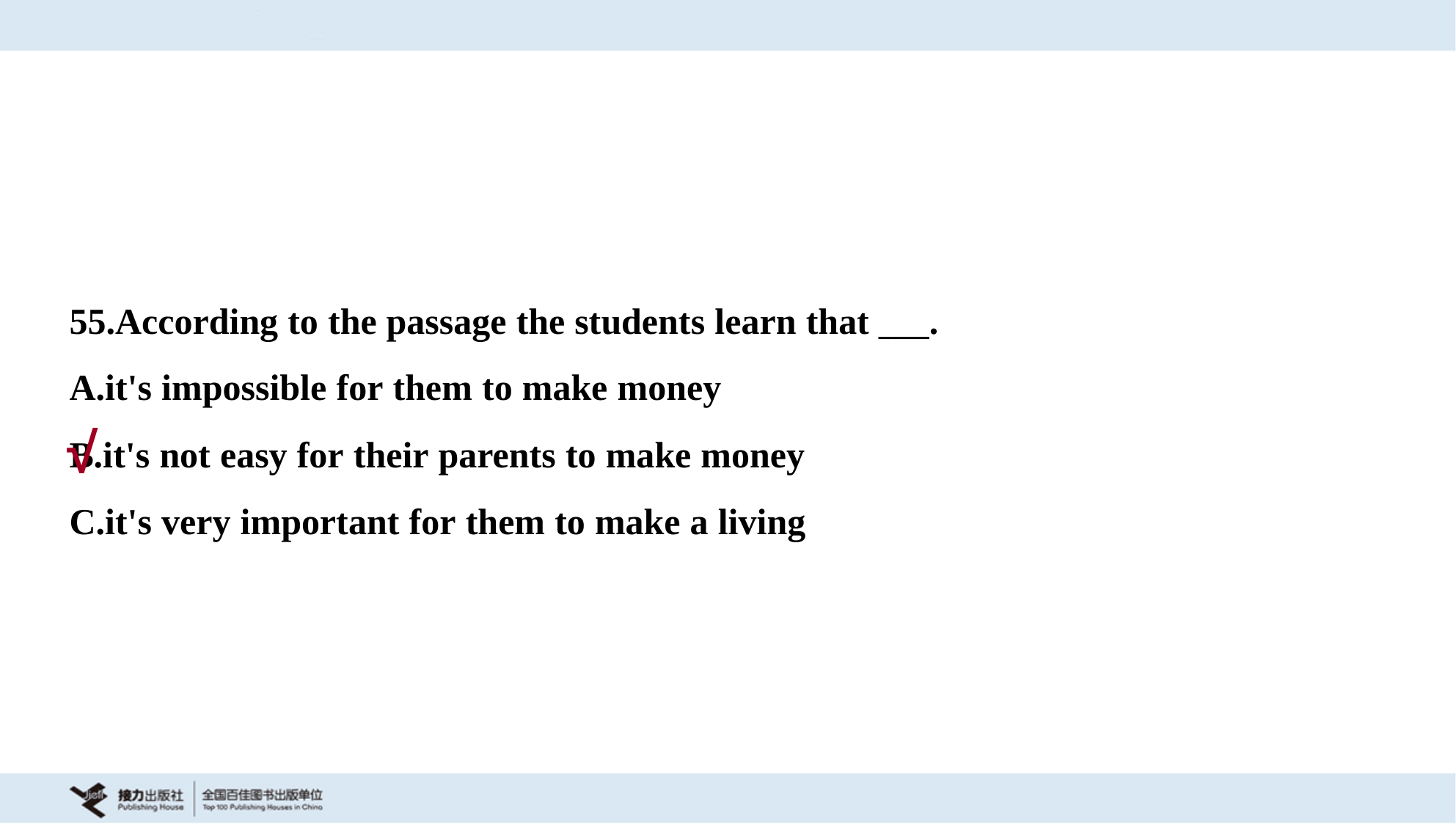

55.According to the passage the students learn that ___.
A.it's impossible for them to make money
B.it's not easy for their parents to make money
C.it's very important for them to make a living
√